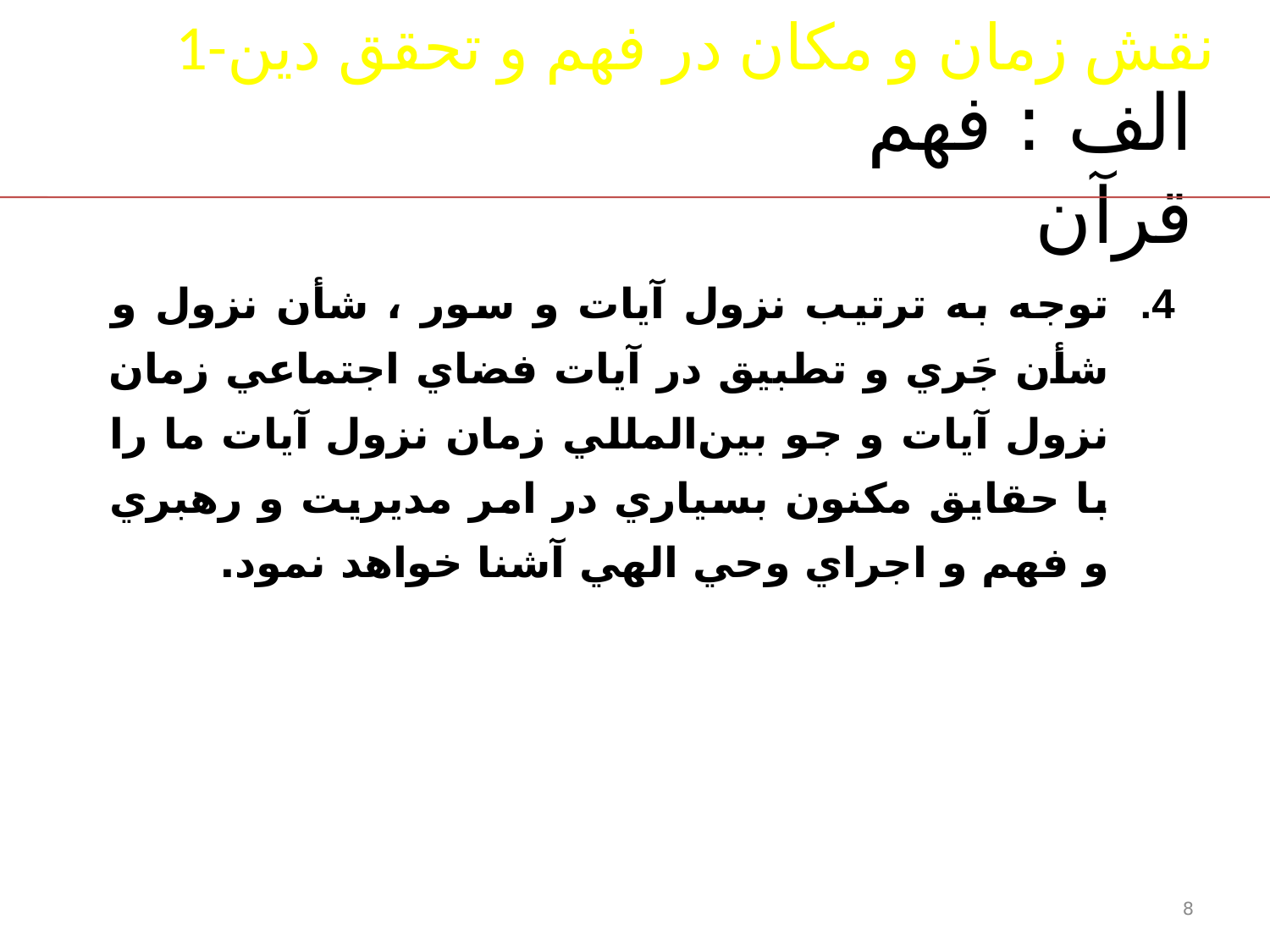

1-نقش زمان و مكان در فهم و تحقق دين
# الف : فهم قرآن

توجه به ترتيب نزول آيات و سور ، شأن نزول و شأن جَري و تطبيق در آيات فضاي اجتماعي زمان نزول آيات و جو بين‌المللي زمان نزول آيات ما را با حقايق مكنون بسياري در امر مديريت و رهبري و فهم و اجراي وحي الهي آشنا خواهد نمود.
8